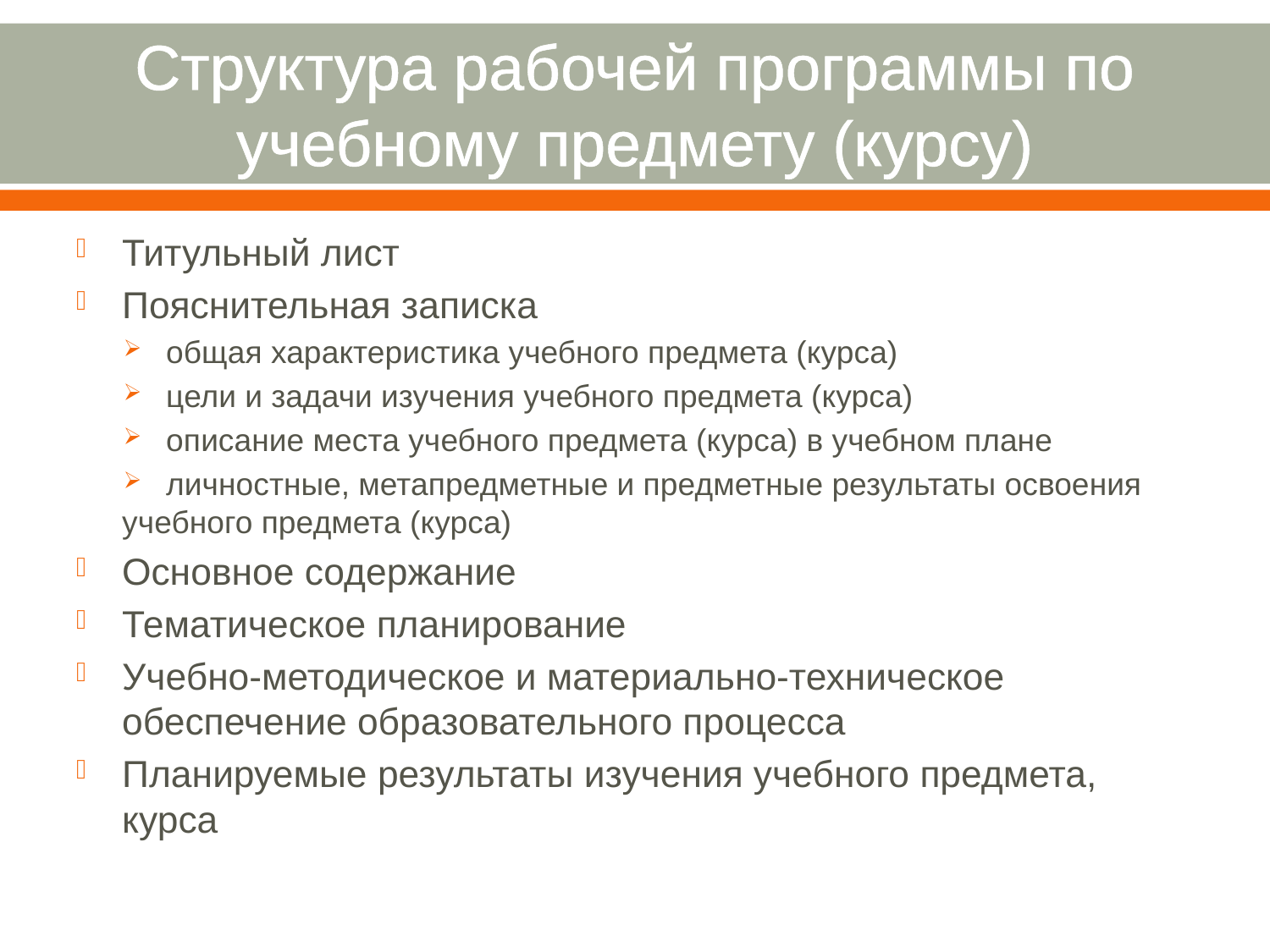

# Структура рабочей программы по учебному предмету (курсу)
Титульный лист
Пояснительная записка
   общая характеристика учебного предмета (курса)
   цели и задачи изучения учебного предмета (курса)
   описание места учебного предмета (курса) в учебном плане
   личностные, метапредметные и предметные результаты освоения учебного предмета (курса)
Основное содержание
Тематическое планирование
Учебно-методическое и материально-техническое обеспечение образовательного процесса
Планируемые результаты изучения учебного предмета, курса